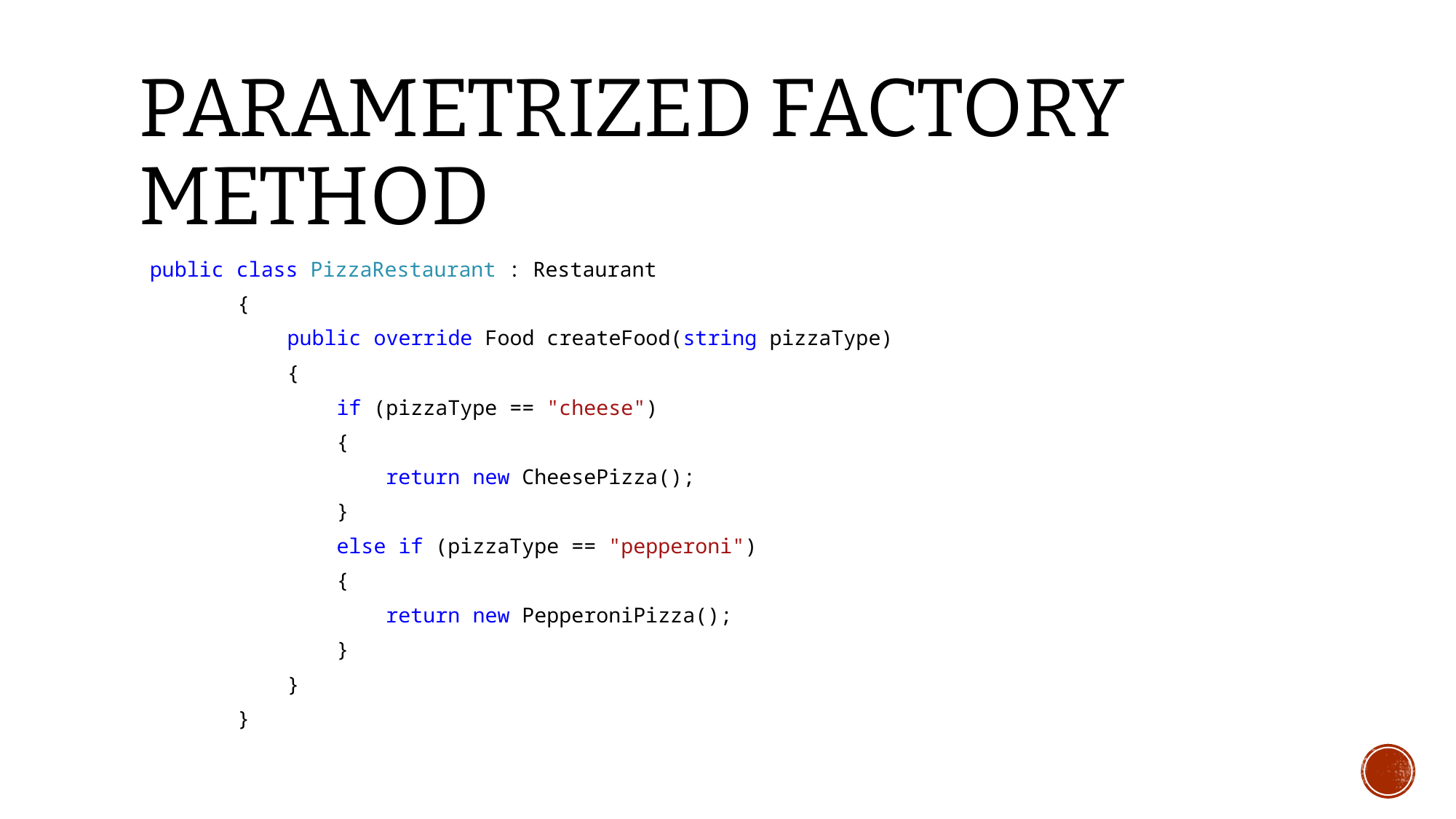

# Parametrized factory method
 public class PizzaRestaurant : Restaurant
        {
            public override Food createFood(string pizzaType)
            {
                if (pizzaType == "cheese")
                {
                    return new CheesePizza();
                }
                else if (pizzaType == "pepperoni")
                {
                    return new PepperoniPizza();
                }
            }
        }